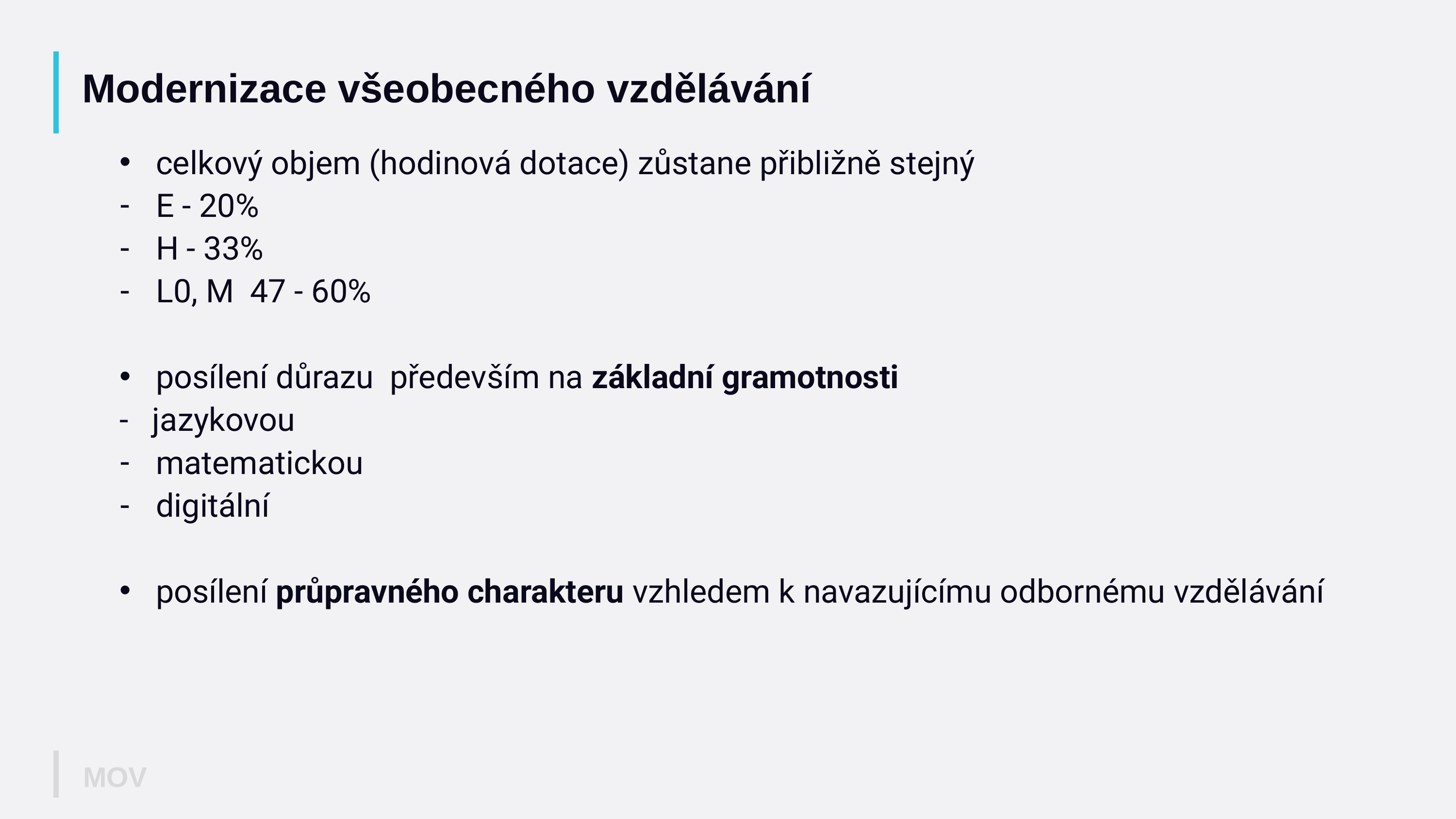

# Modernizace všeobecného vzdělávání
celkový objem (hodinová dotace) zůstane přibližně stejný
E - 20%
H - 33%
L0, M  47 - 60%

posílení důrazu  především na základní gramotnosti
-   jazykovou
matematickou
digitální

posílení průpravného charakteru vzhledem k navazujícímu odbornému vzdělávání